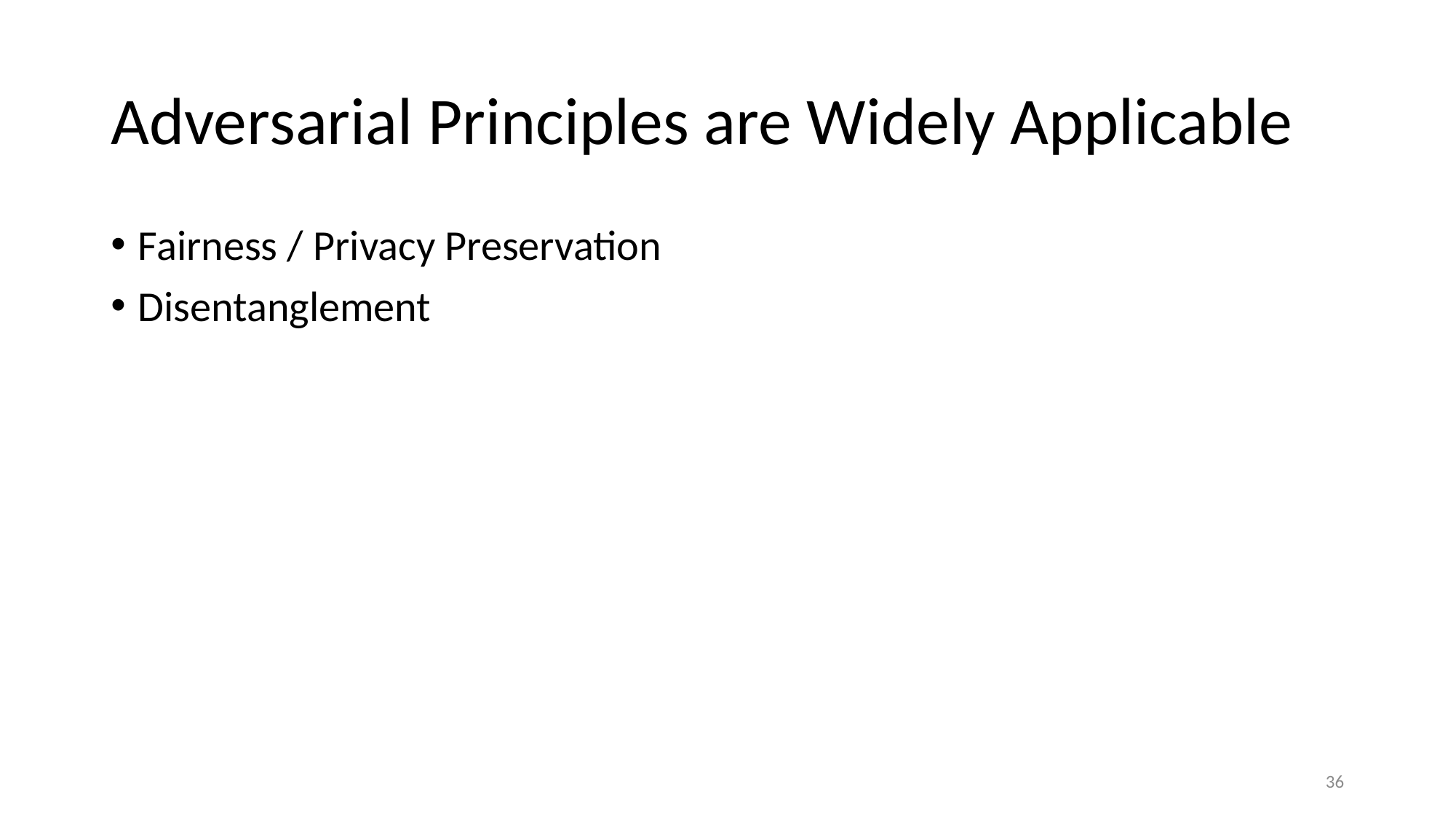

# Adversarial Principles are Widely Applicable
Fairness / Privacy Preservation
Disentanglement
36